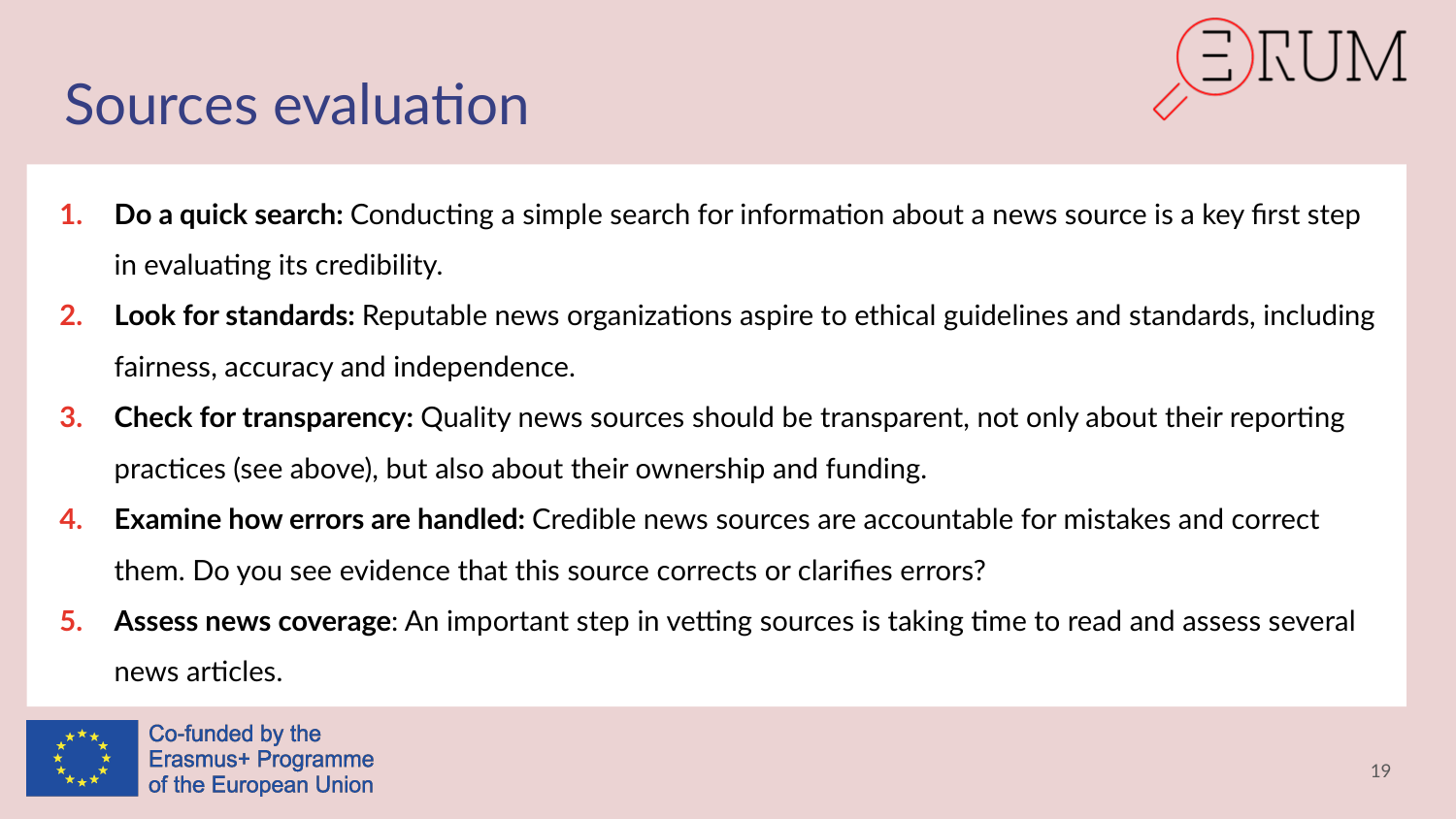

# Sources evaluation
Do a quick search: Conducting a simple search for information about a news source is a key first step in evaluating its credibility.
Look for standards: Reputable news organizations aspire to ethical guidelines and standards, including fairness, accuracy and independence.
Check for transparency: Quality news sources should be transparent, not only about their reporting practices (see above), but also about their ownership and funding.
Examine how errors are handled: Credible news sources are accountable for mistakes and correct them. Do you see evidence that this source corrects or clarifies errors?
Assess news coverage: An important step in vetting sources is taking time to read and assess several news articles.

19